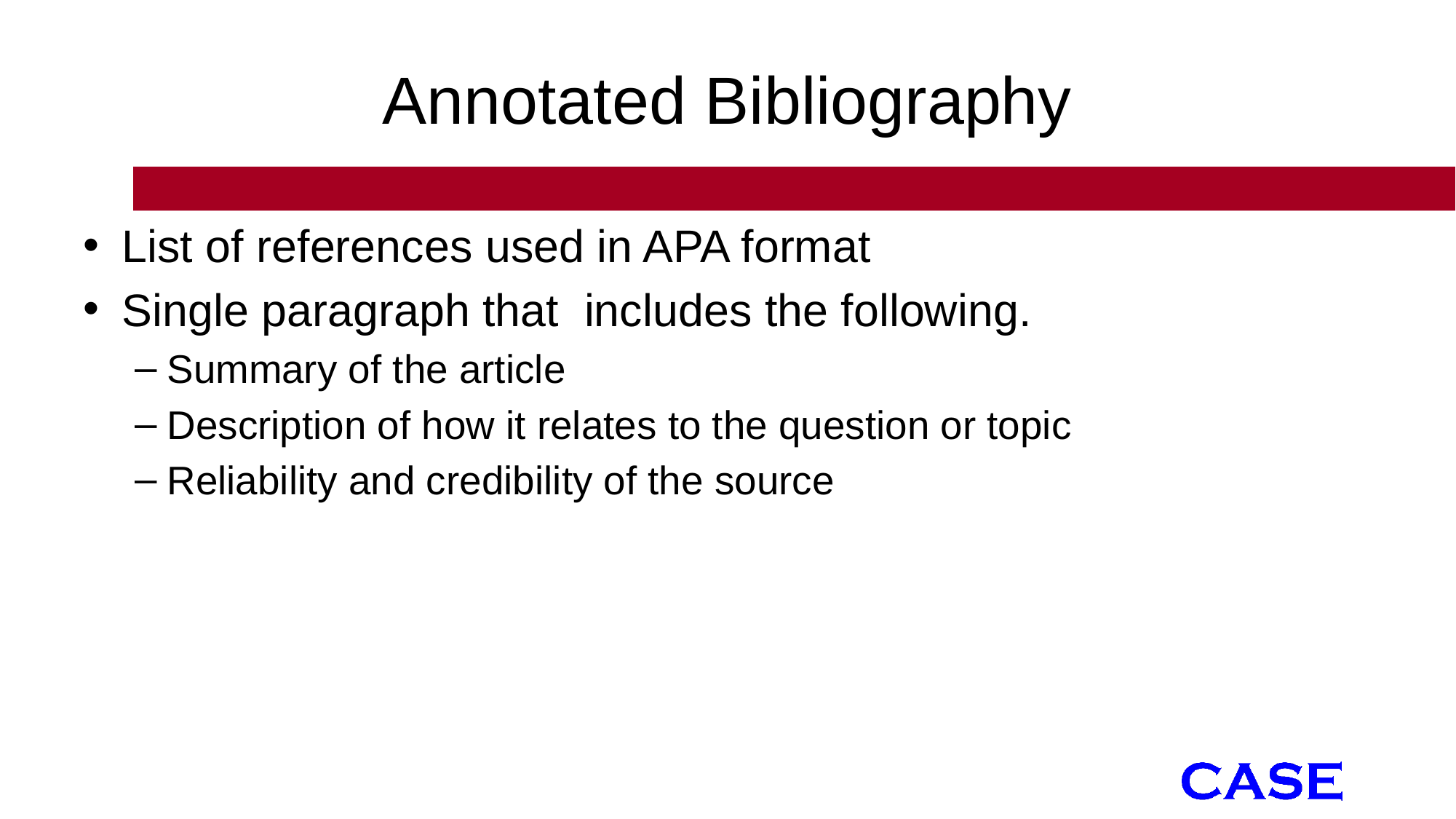

# Annotated Bibliography
List of references used in APA format
Single paragraph that  includes the following.
Summary of the article
Description of how it relates to the question or topic
Reliability and credibility of the source